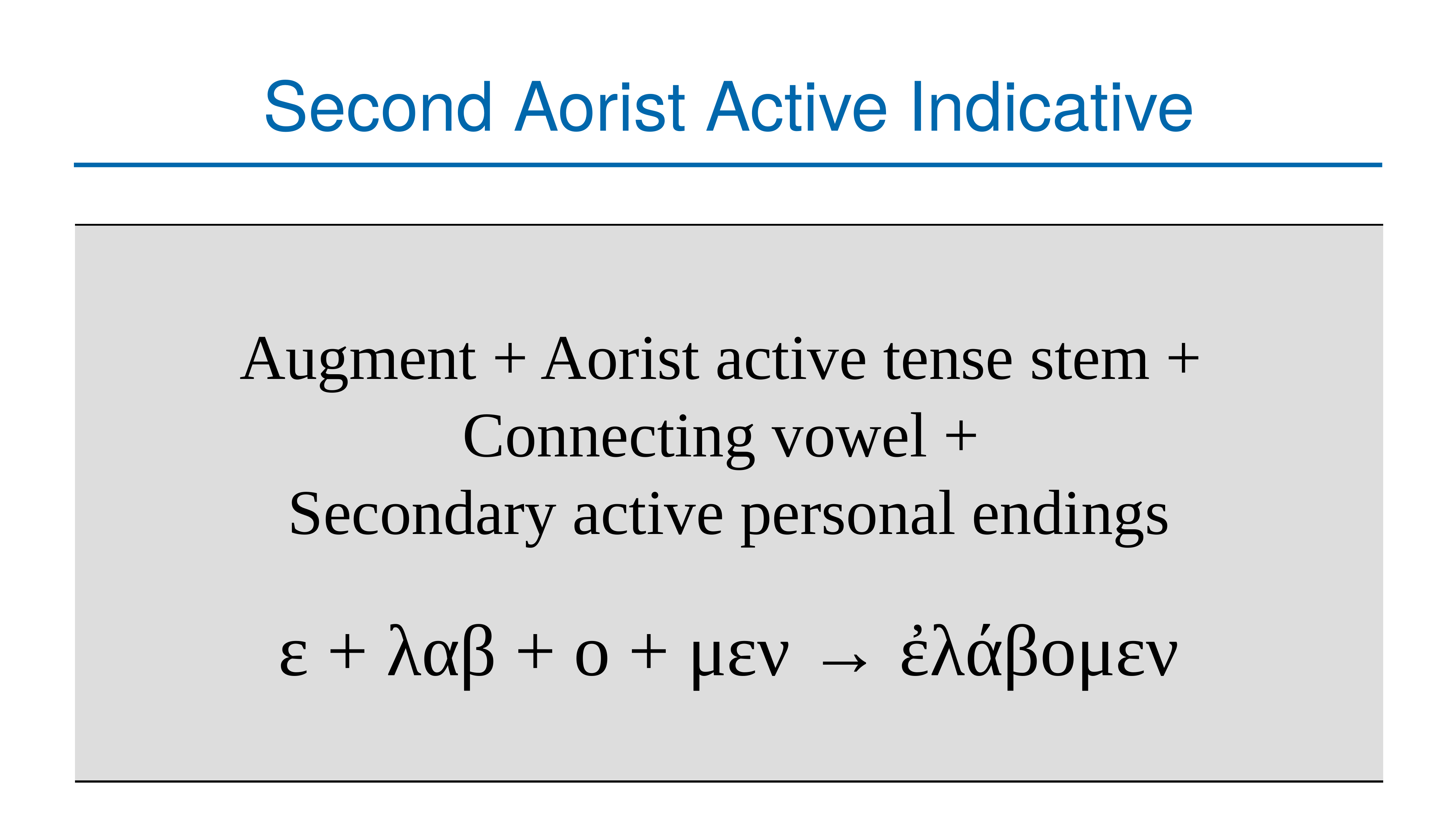

# Second Aorist Active Indicative
| Augment + Aorist active tense stem + Connecting vowel + Secondary active personal endings ε + λαβ + ο + μεν → ἐλάβομεν |
| --- |